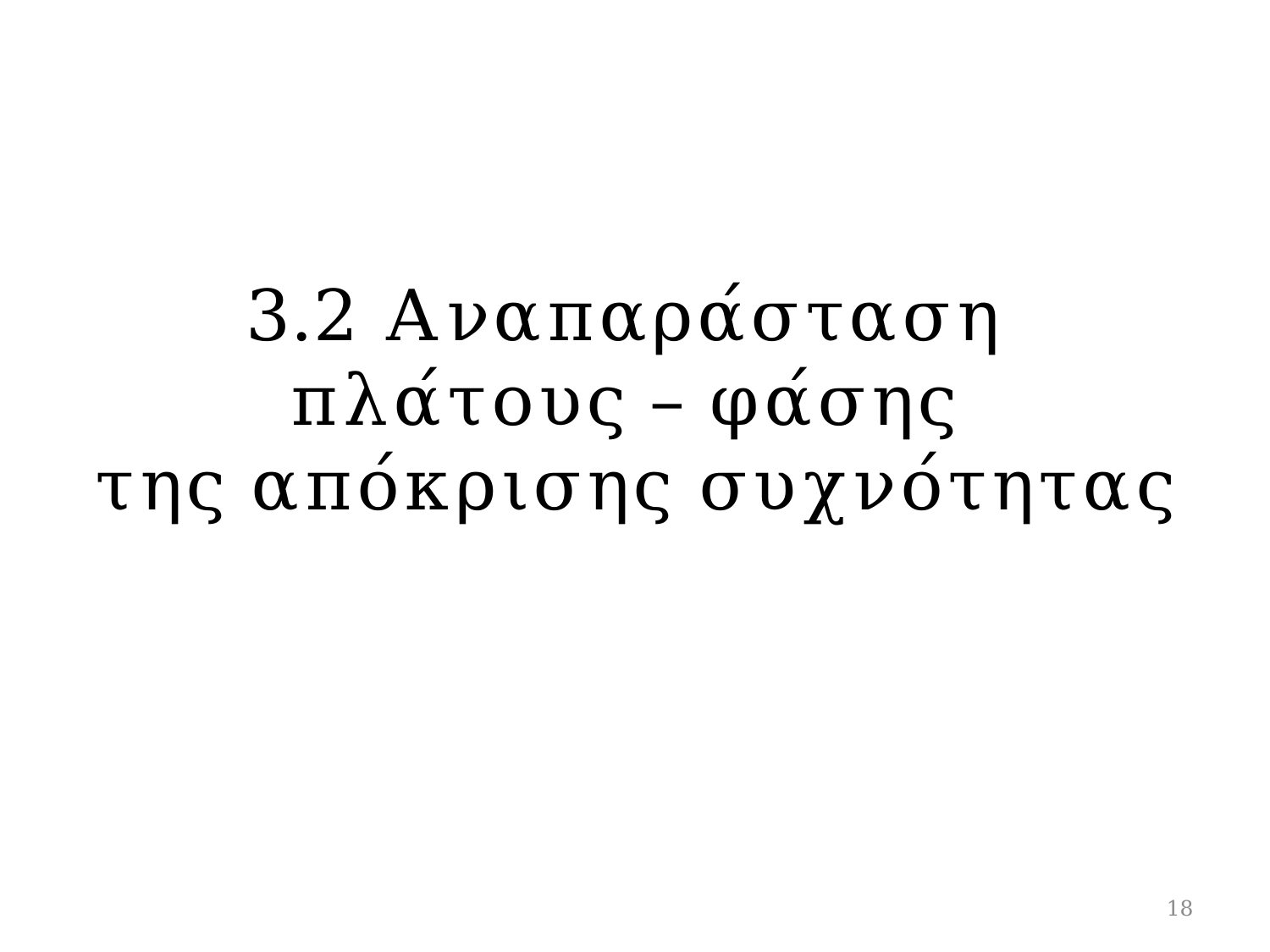

# 3.2 Αναπαράσταση πλάτους – φάσης της απόκρισης συχνότητας
18